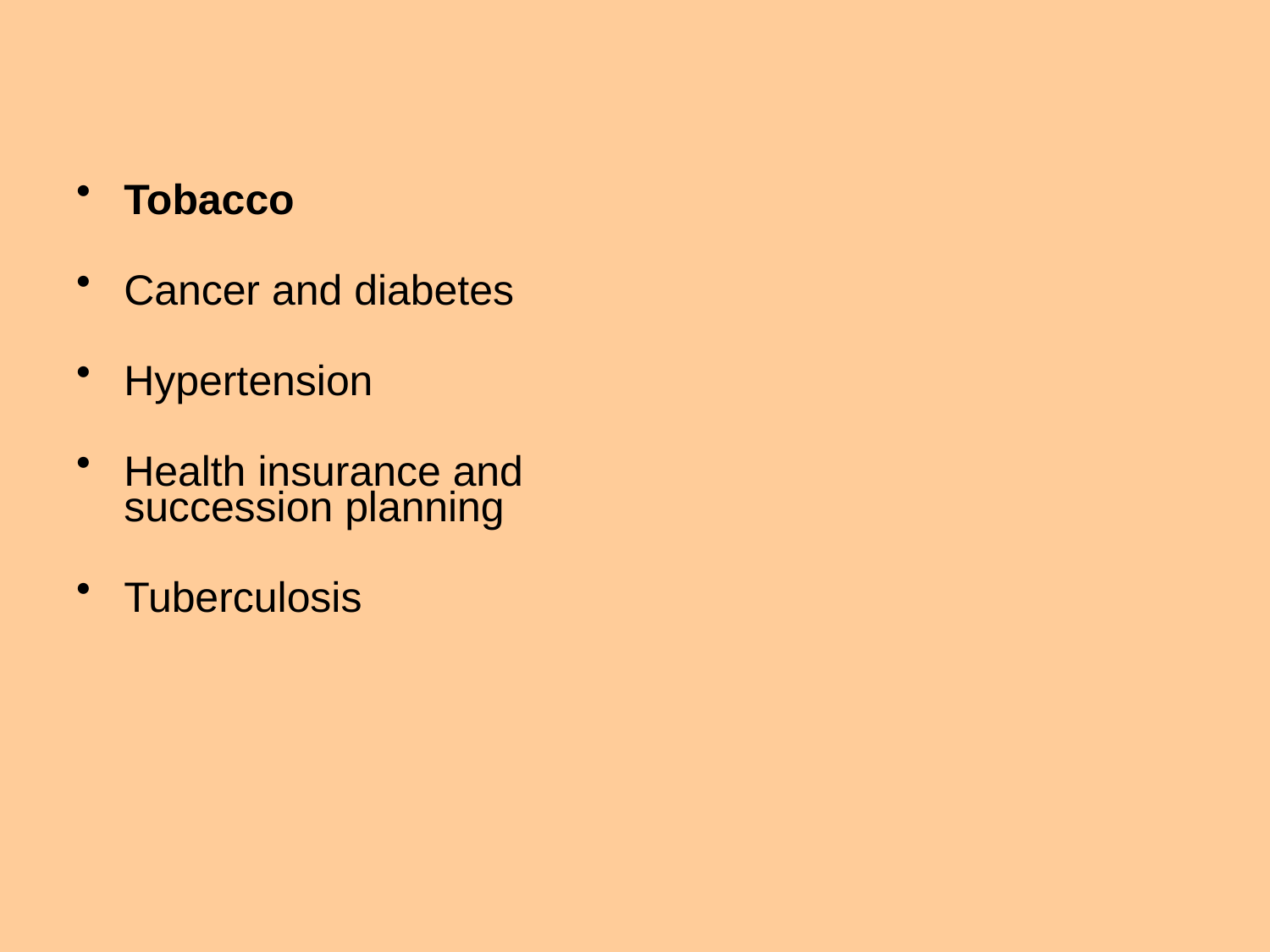

Tobacco
Cancer and diabetes
Hypertension
Health insurance and succession planning
Tuberculosis